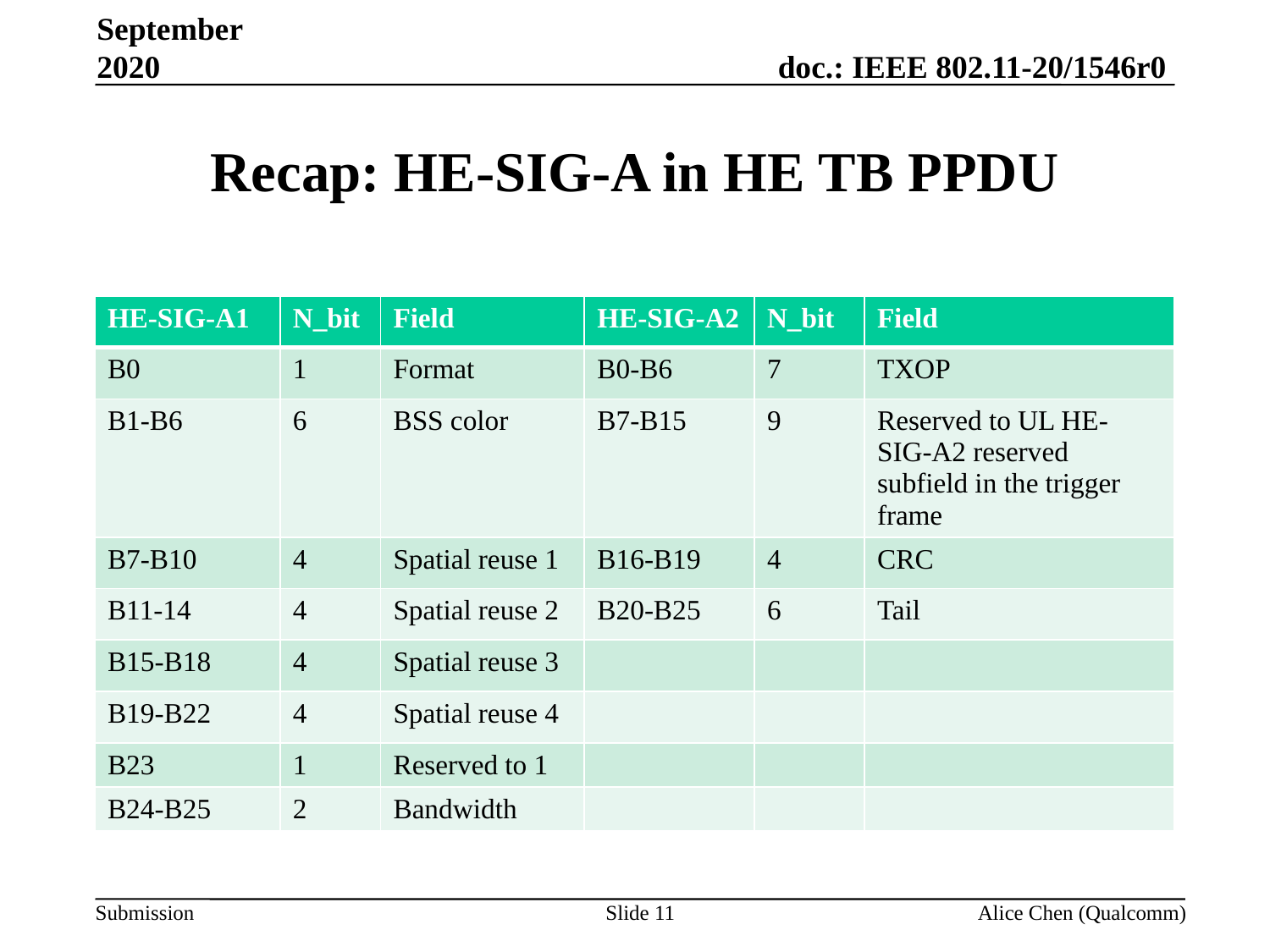

September 2020
# Recap: HE-SIG-A in HE TB PPDU
| HE-SIG-A1 | N\_bit | Field | HE-SIG-A2 | N\_bit | Field |
| --- | --- | --- | --- | --- | --- |
| B0 | 1 | Format | B0-B6 | 7 | TXOP |
| B1-B6 | 6 | BSS color | B7-B15 | 9 | Reserved to UL HE-SIG-A2 reserved subfield in the trigger frame |
| B7-B10 | 4 | Spatial reuse 1 | B16-B19 | 4 | CRC |
| B11-14 | 4 | Spatial reuse 2 | B20-B25 | 6 | Tail |
| B15-B18 | 4 | Spatial reuse 3 |  |  |  |
| B19-B22 | 4 | Spatial reuse 4 |  |  |  |
| B23 | 1 | Reserved to 1 |  |  |  |
| B24-B25 | 2 | Bandwidth |  |  |  |
Slide 11
Alice Chen (Qualcomm)